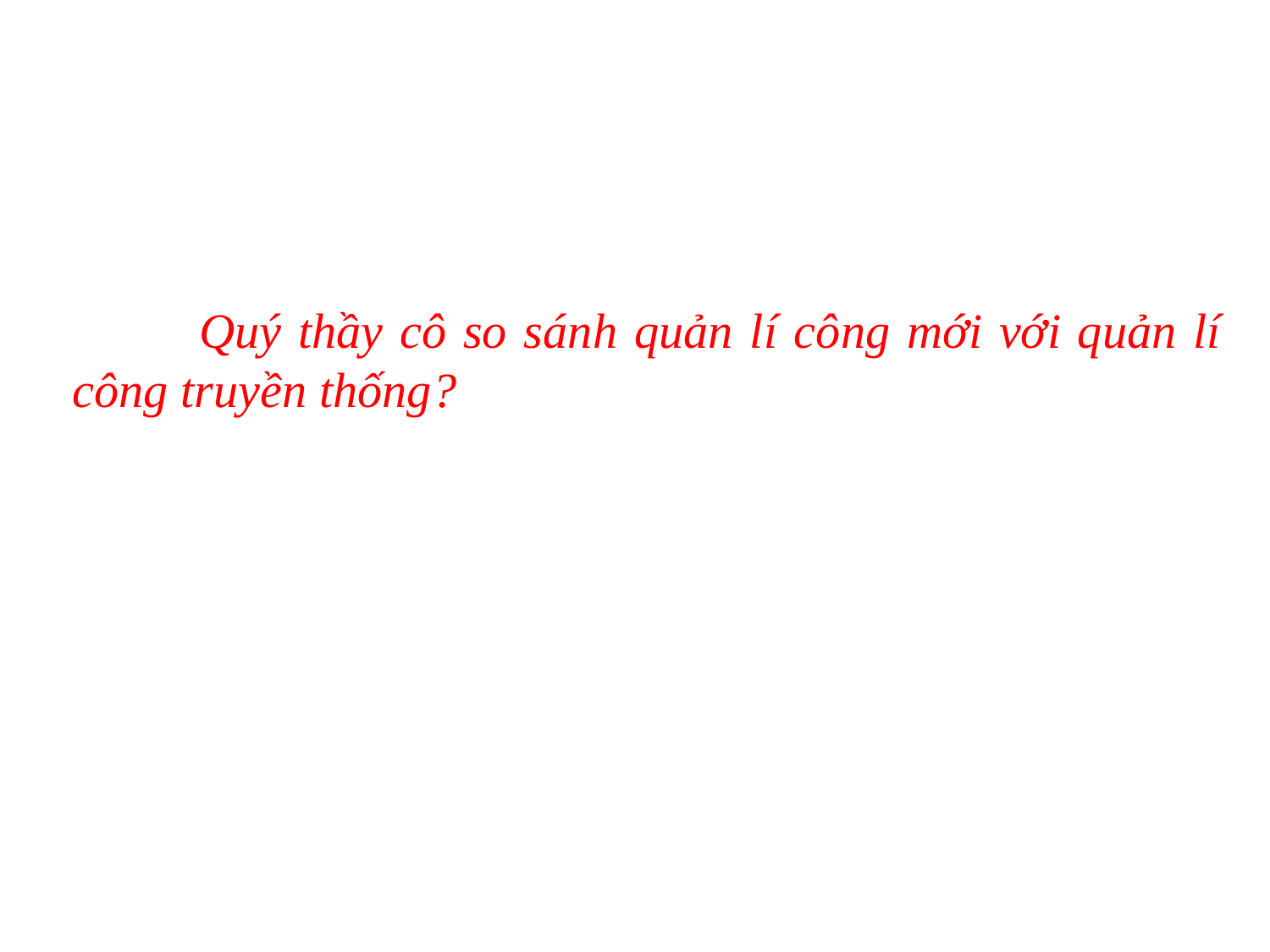

Quý thầy cô so sánh quản lí công mới với quản lí công truyền thống?